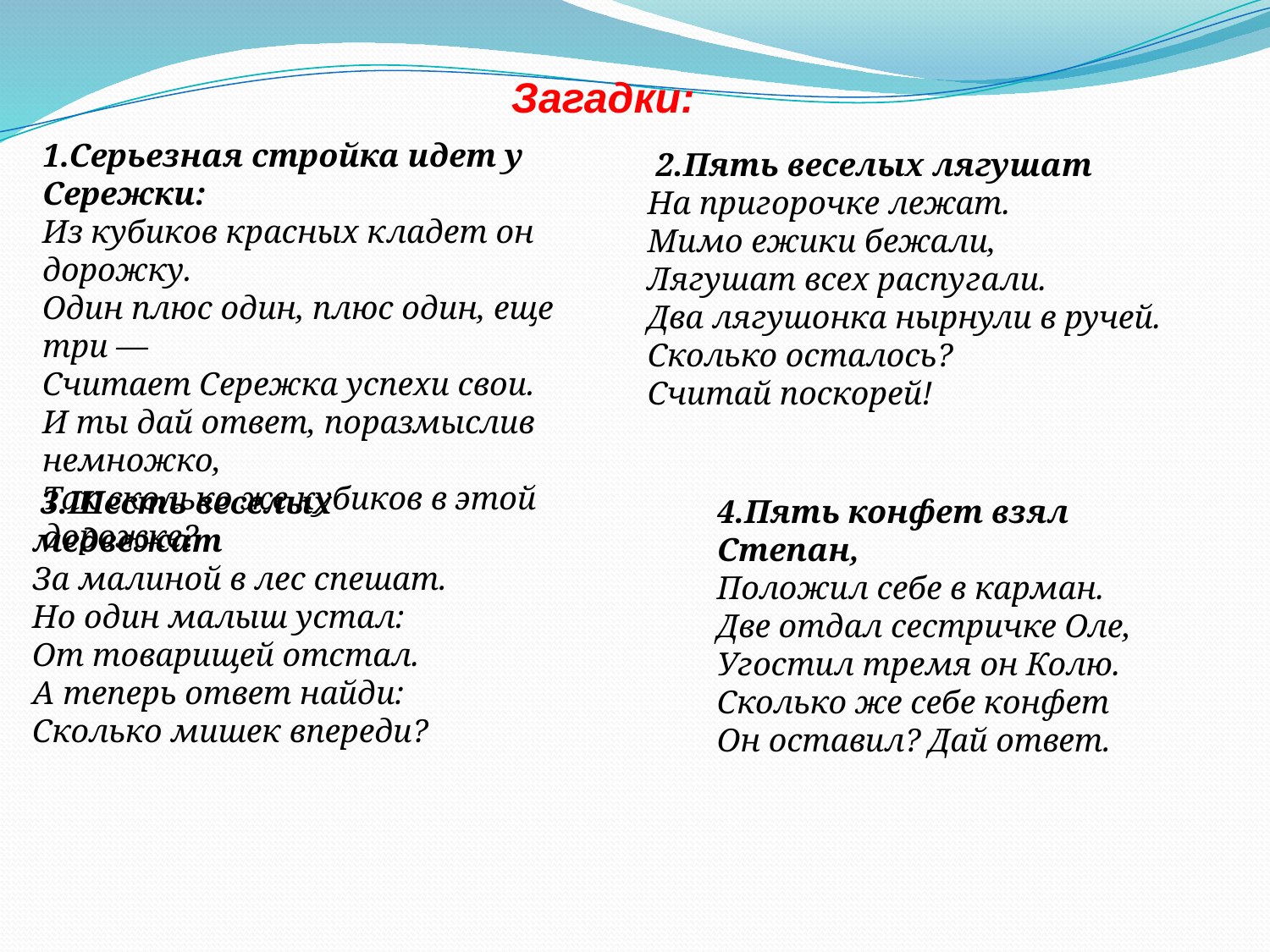

Загадки:
1.Серьезная стройка идет у Сережки:
Из кубиков красных кладет он дорожку.
Один плюс один, плюс один, еще три —
Считает Сережка успехи свои.
И ты дай ответ, поразмыслив немножко,
Так сколько же кубиков в этой дорожке?
 2.Пять веселых лягушат
На пригорочке лежат.
Мимо ежики бежали,
Лягушат всех распугали.
Два лягушонка нырнули в ручей.
Сколько осталось?
Считай поскорей!
 3.Шесть веселых медвежат
За малиной в лес спешат.
Но один малыш устал:
От товарищей отстал.
А теперь ответ найди:
Сколько мишек впереди?
4.Пять конфет взял Степан,
Положил себе в карман.
Две отдал сестричке Оле,
Угостил тремя он Колю.
Сколько же себе конфет
Он оставил? Дай ответ.